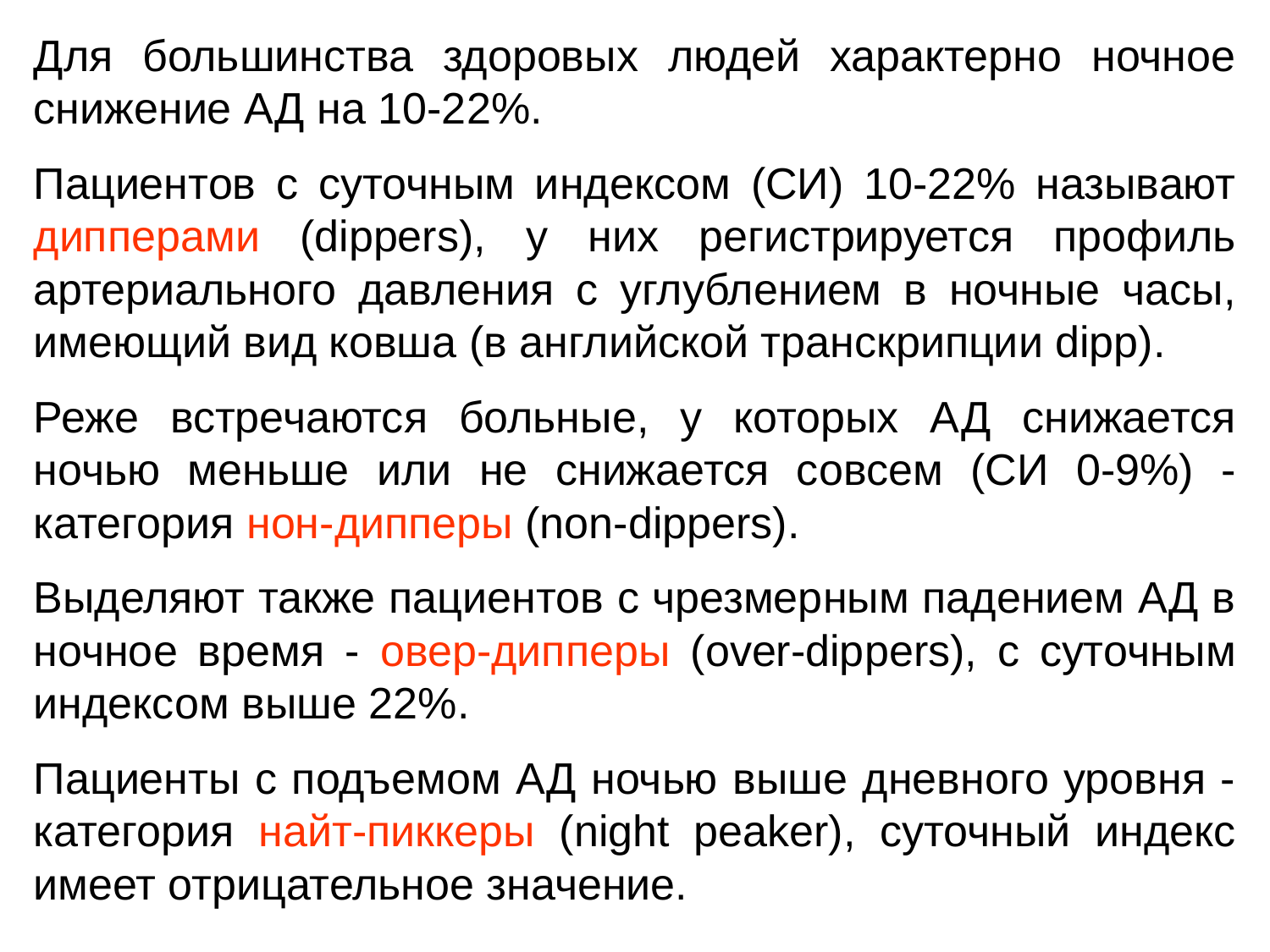

Для большинства здоровых людей характерно ночное снижение АД на 10-22%.
Пациентов с суточным индексом (СИ) 10-22% называют дипперами (dippers), у них регистрируется профиль артериального давления с углублением в ночные часы, имеющий вид ковша (в английской транскрипции dipp).
Реже встречаются больные, у которых АД снижается ночью меньше или не снижается совсем (СИ 0-9%) - категория нон-дипперы (non-dippers).
Выделяют также пациентов с чрезмерным падением АД в ночное время - овер-дипперы (over-dippers), с суточным индексом выше 22%.
Пациенты с подъемом АД ночью выше дневного уровня - категория найт-пиккеры (night peaker), суточный индекс имеет отрицательное значение.